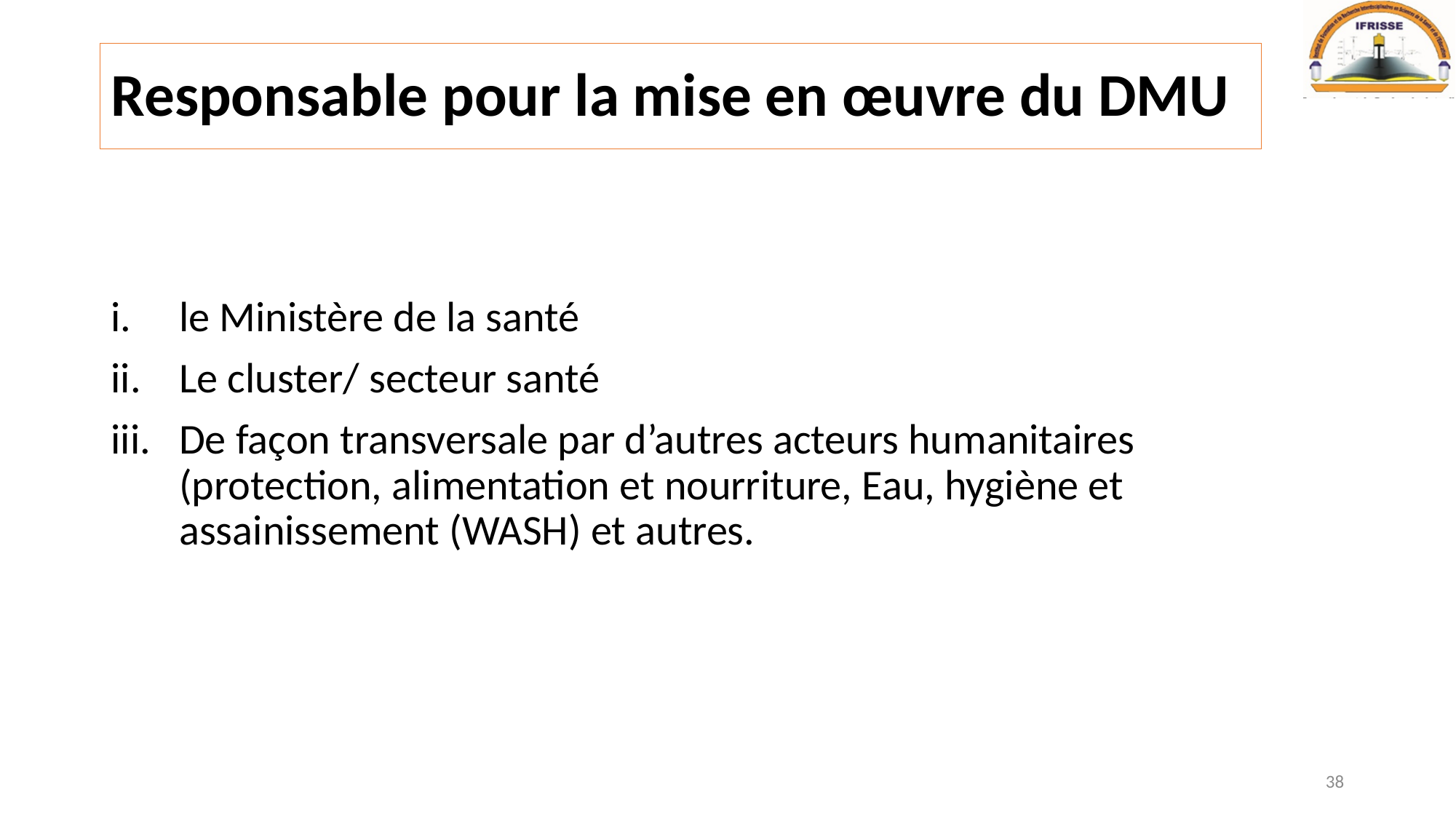

# Responsable pour la mise en œuvre du DMU
le Ministère de la santé
Le cluster/ secteur santé
De façon transversale par d’autres acteurs humanitaires (protection, alimentation et nourriture, Eau, hygiène et assainissement (WASH) et autres.

38